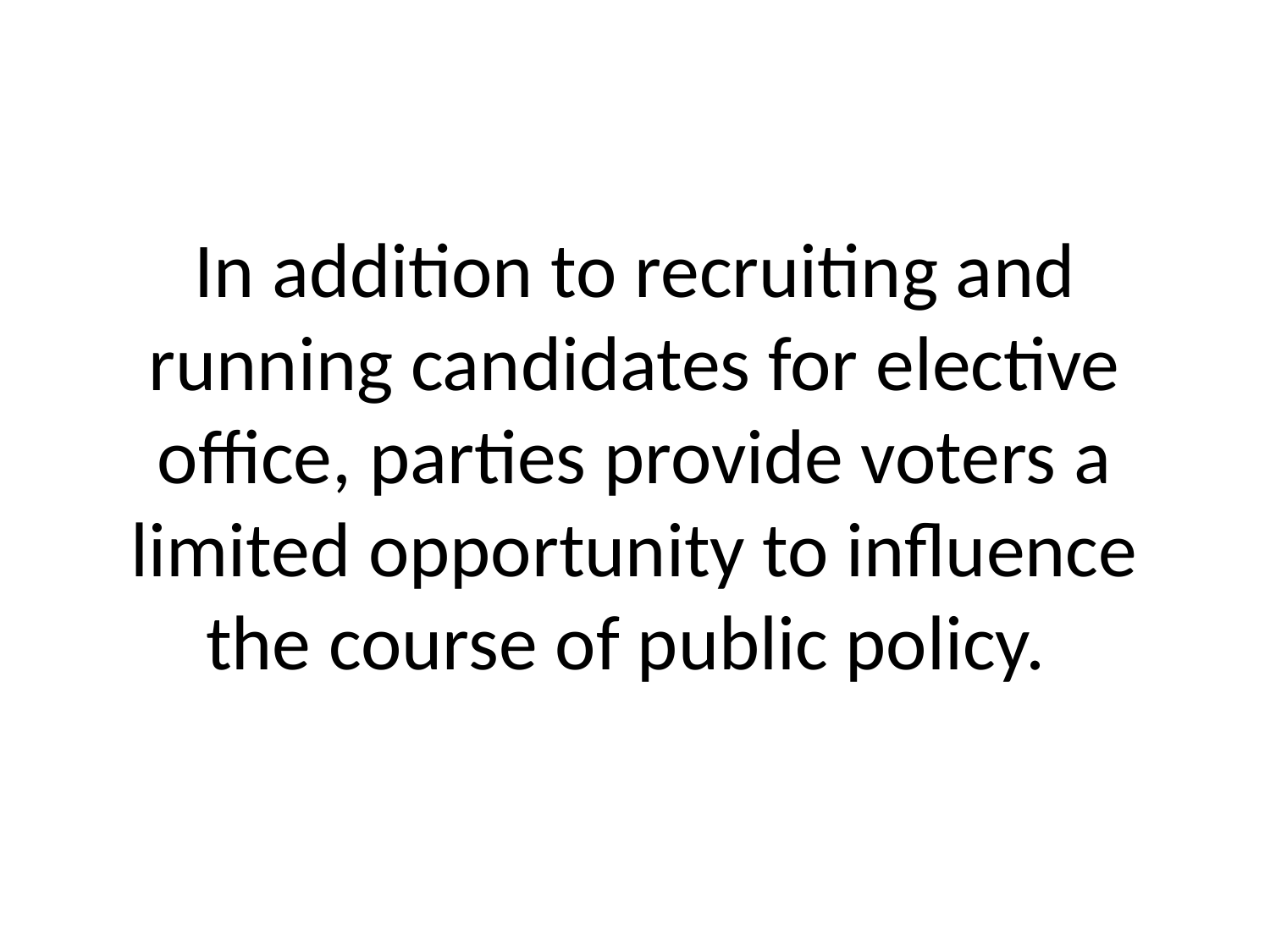

# In addition to recruiting and running candidates for elective office, parties provide voters a limited opportunity to influence the course of public policy.